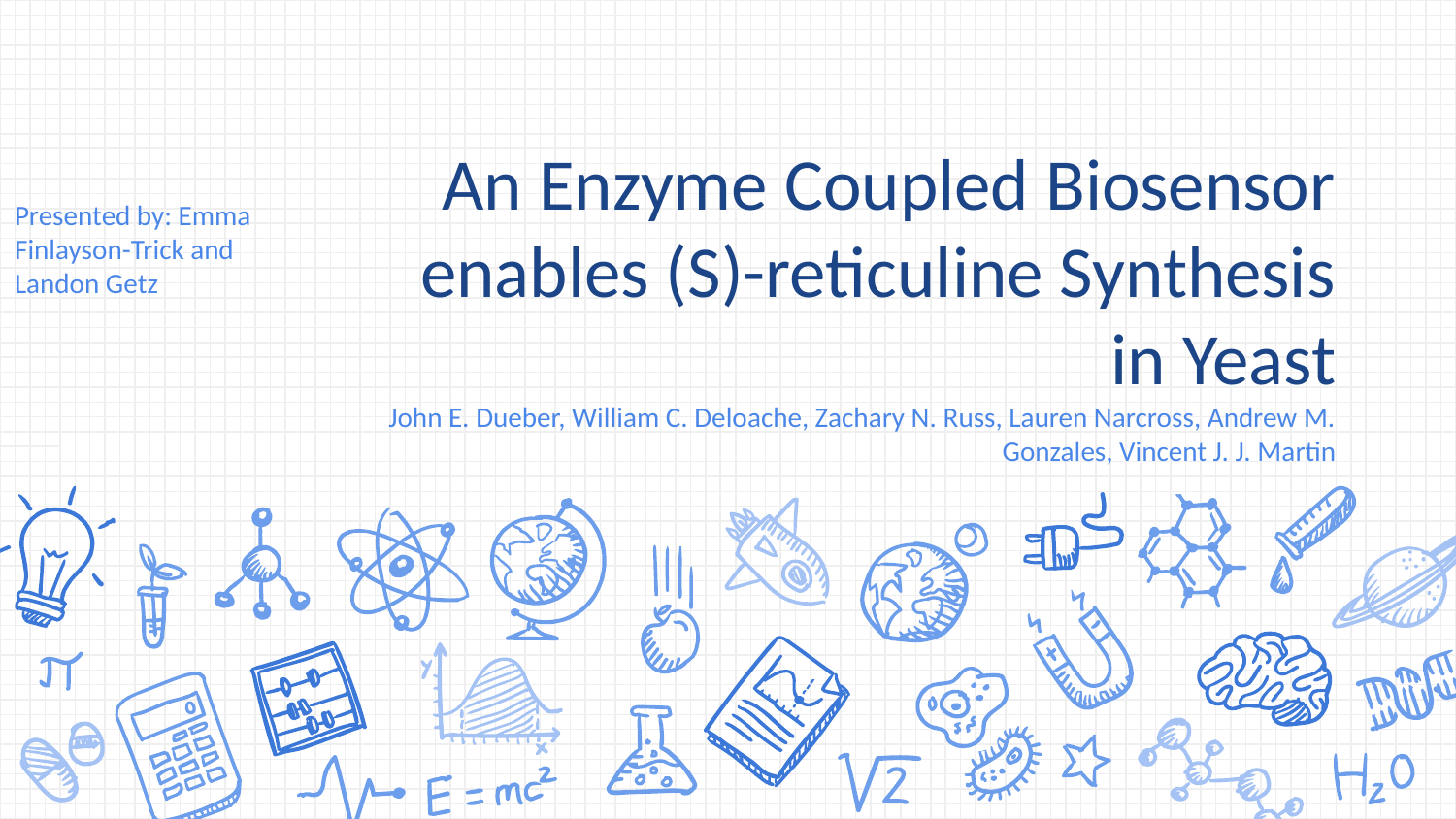

Presented by: Emma Finlayson-Trick and Landon Getz
# An Enzyme Coupled Biosensor enables (S)-reticuline Synthesis in Yeast
John E. Dueber, William C. Deloache, Zachary N. Russ, Lauren Narcross, Andrew M. Gonzales, Vincent J. J. Martin